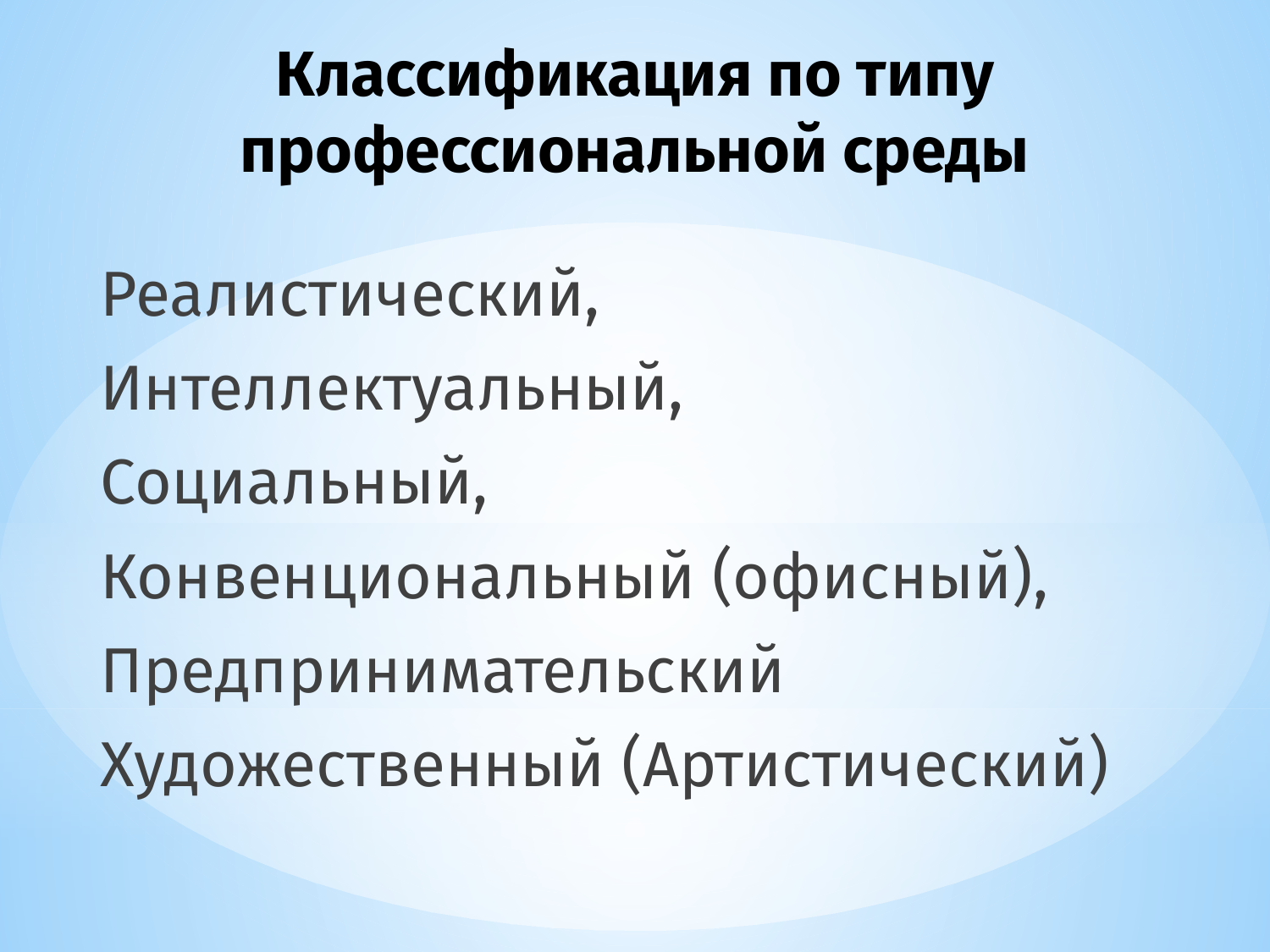

# Классификация по типу профессиональной среды
Реалистический,
Интеллектуальный,
Социальный,
Конвенциональный (офисный),
Предпринимательский
Художественный (Артистический)